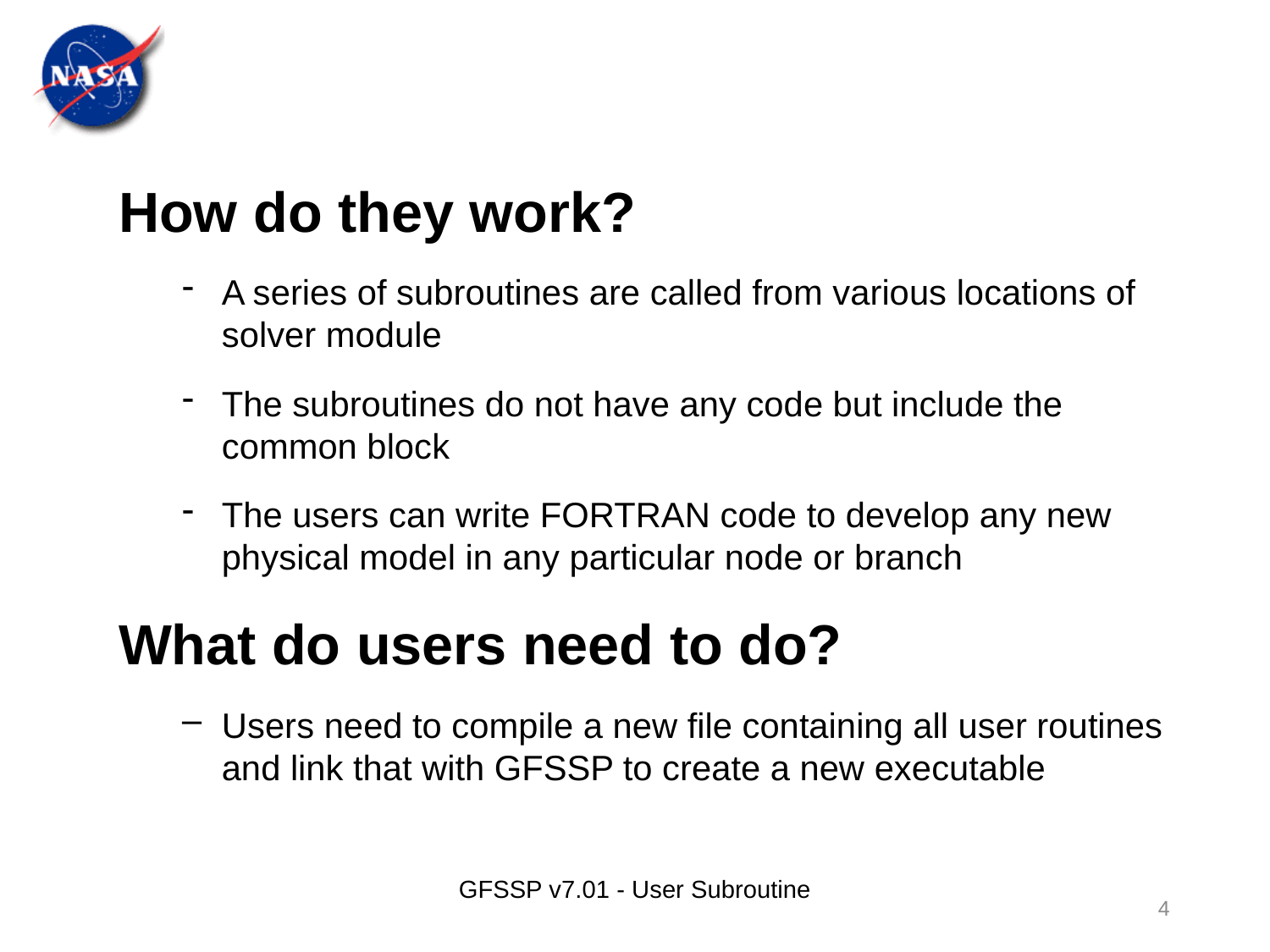

How do they work?

A series of subroutines are called from various locations of solver module

The subroutines do not have any code but include the common block

The users can write FORTRAN code to develop any new physical model in any particular node or branch

What do users need to do?

Users need to compile a new file containing all user routines and link that with GFSSP to create a new executable
GFSSP v7.01 - User Subroutine
4